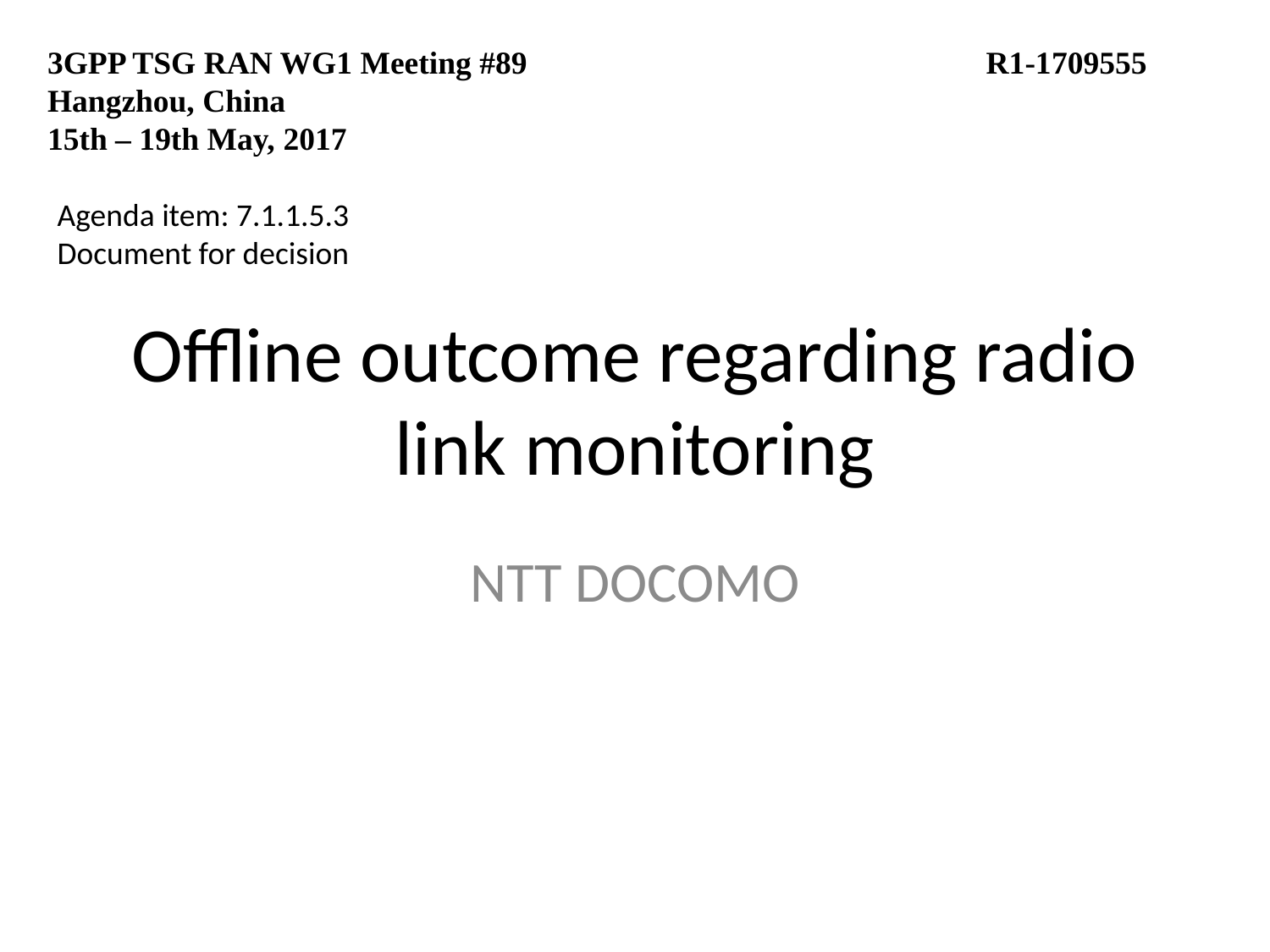

3GPP TSG RAN WG1 Meeting #89			                      R1-1709555
Hangzhou, China
15th – 19th May, 2017
Agenda item: 7.1.1.5.3
Document for decision
# Offline outcome regarding radio link monitoring
NTT DOCOMO